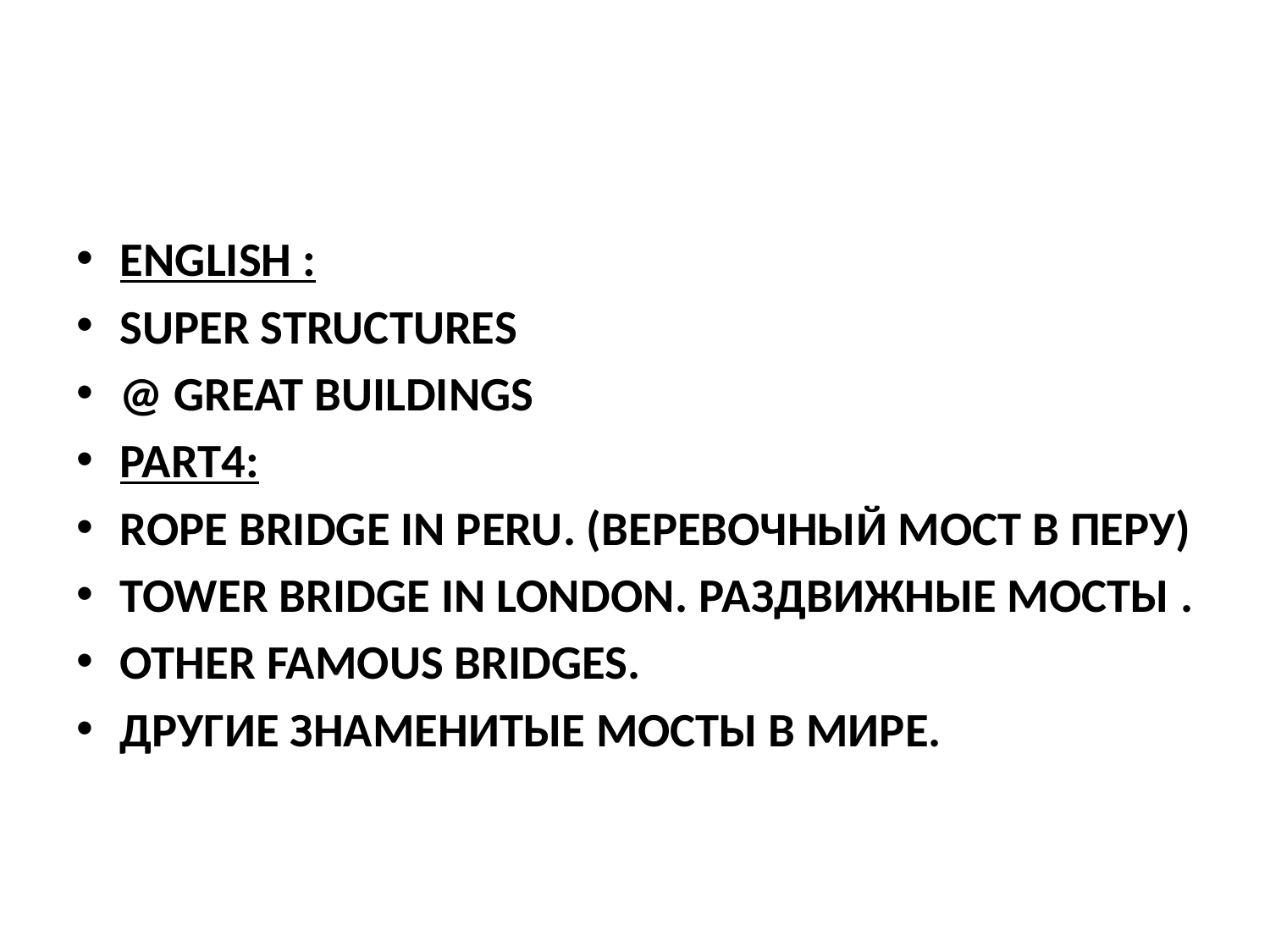

#
ENGLISH :
SUPER STRUCTURES
@ GREAT BUILDINGS
PART4:
ROPE BRIDGE IN PERU. (ВЕРЕВОЧНЫЙ МОСТ В ПЕРУ)
TOWER BRIDGE IN LONDON. РАЗДВИЖНЫЕ МОСТЫ .
OTHER FAMOUS BRIDGES.
ДРУГИЕ ЗНАМЕНИТЫЕ МОСТЫ В МИРЕ.